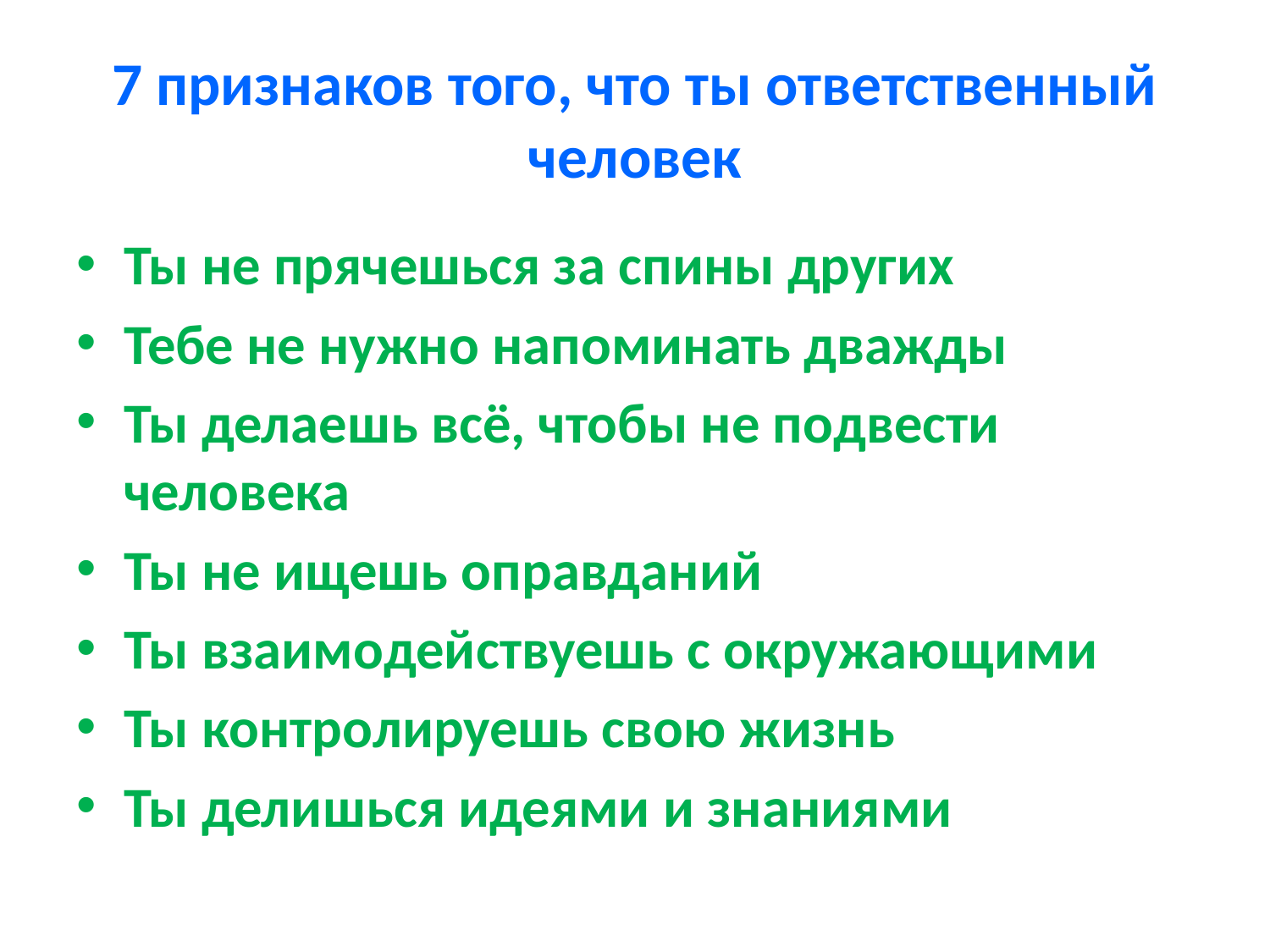

# 7 признаков того, что ты ответственный человек
Ты не прячешься за спины других
Тебе не нужно напоминать дважды
Ты делаешь всё, чтобы не подвести человека
Ты не ищешь оправданий
Ты взаимодействуешь с окружающими
Ты контролируешь свою жизнь
Ты делишься идеями и знаниями